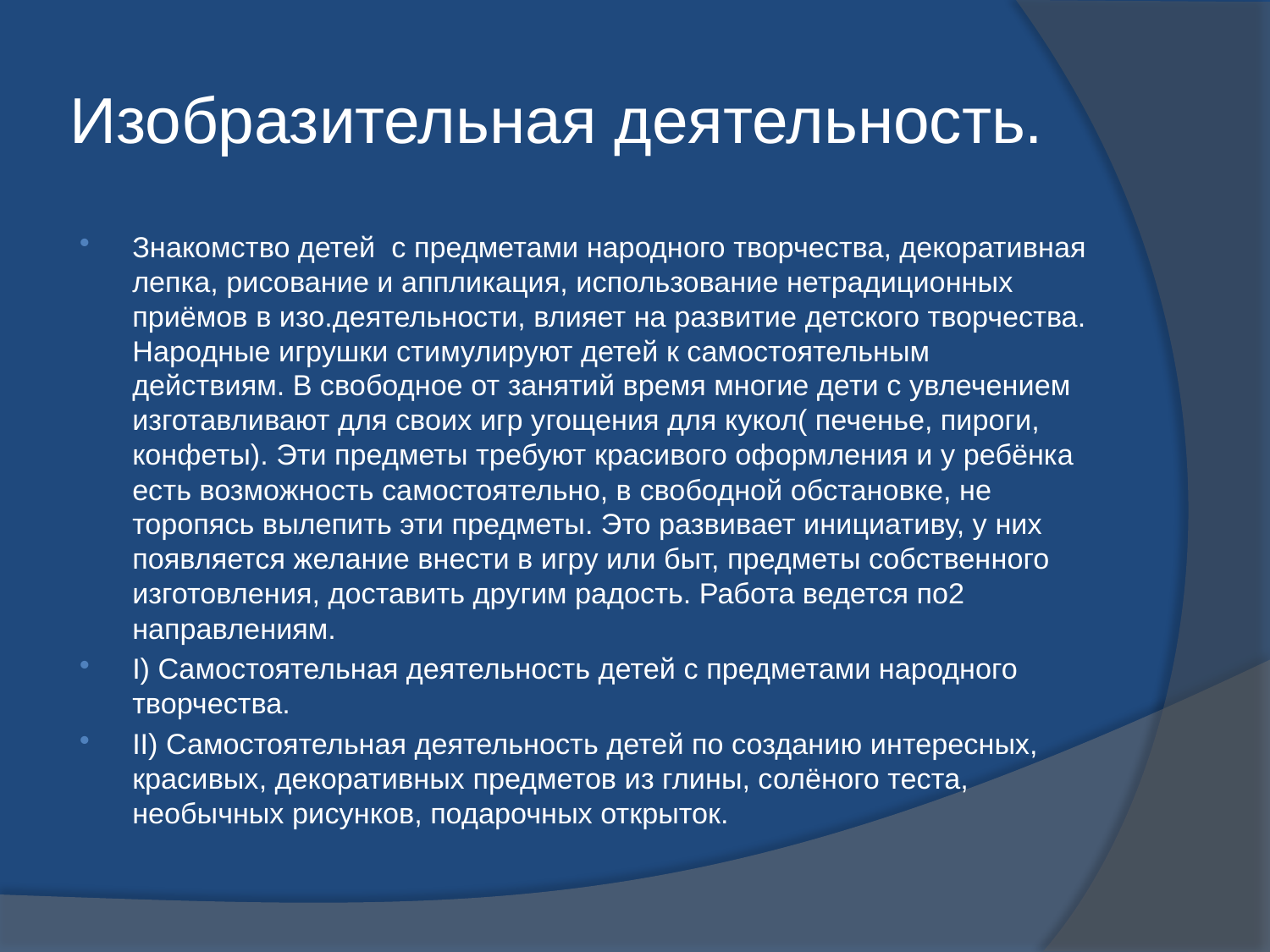

# Изобразительная деятельность.
Знакомство детей  с предметами народного творчества, декоративная лепка, рисование и аппликация, использование нетрадиционных приёмов в изо.деятельности, влияет на развитие детского творчества. Народные игрушки стимулируют детей к самостоятельным действиям. В свободное от занятий время многие дети с увлечением изготавливают для своих игр угощения для кукол( печенье, пироги, конфеты). Эти предметы требуют красивого оформления и у ребёнка есть возможность самостоятельно, в свободной обстановке, не торопясь вылепить эти предметы. Это развивает инициативу, у них появляется желание внести в игру или быт, предметы собственного изготовления, доставить другим радость. Работа ведется по2 направлениям.
I) Самостоятельная деятельность детей с предметами народного творчества.
II) Самостоятельная деятельность детей по созданию интересных, красивых, декоративных предметов из глины, солёного теста, необычных рисунков, подарочных открыток.